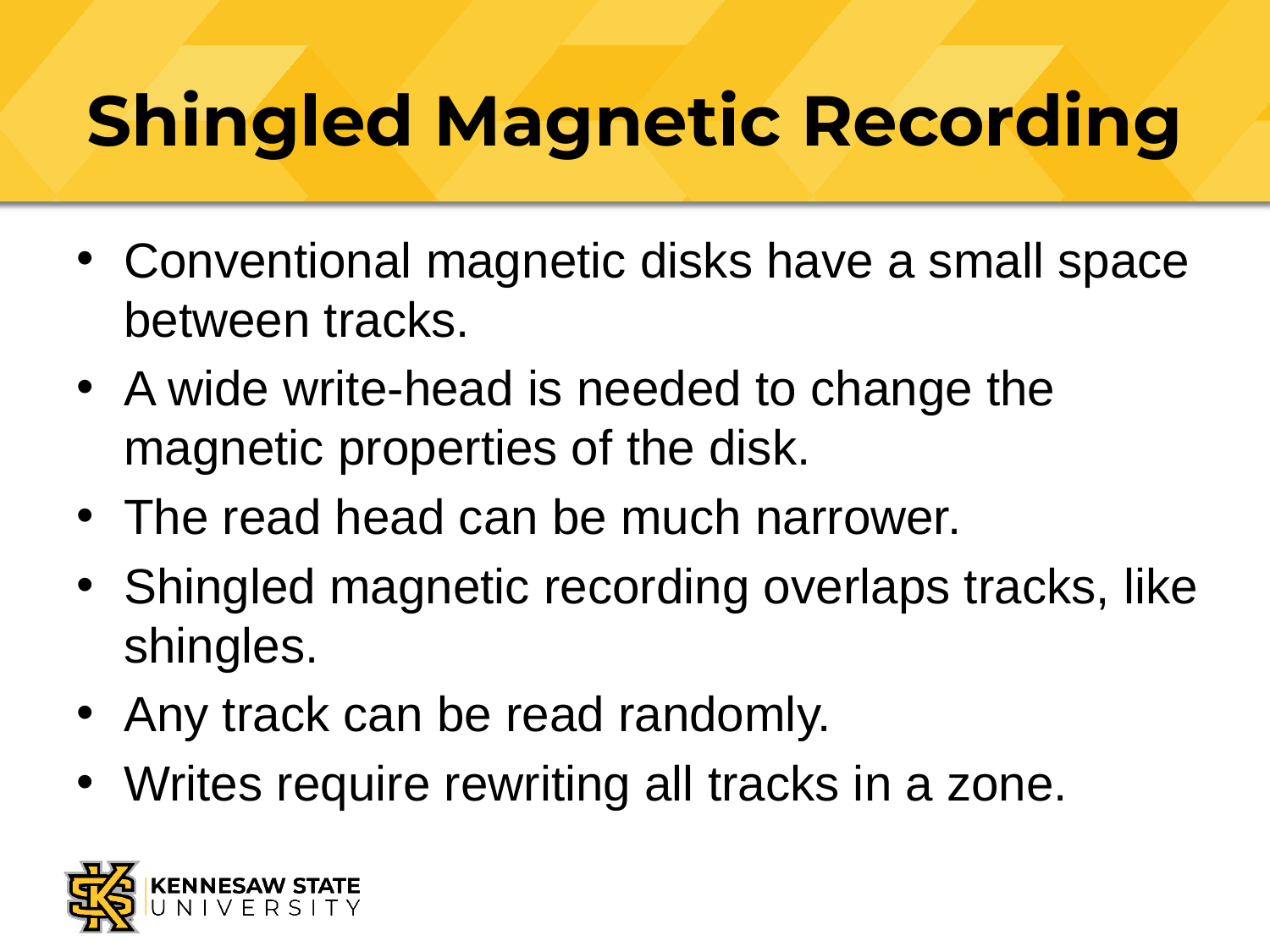

# Shingled Magnetic Recording
Conventional magnetic disks have a small space between tracks.
A wide write-head is needed to change the magnetic properties of the disk.
The read head can be much narrower.
Shingled magnetic recording overlaps tracks, like shingles.
Any track can be read randomly.
Writes require rewriting all tracks in a zone.